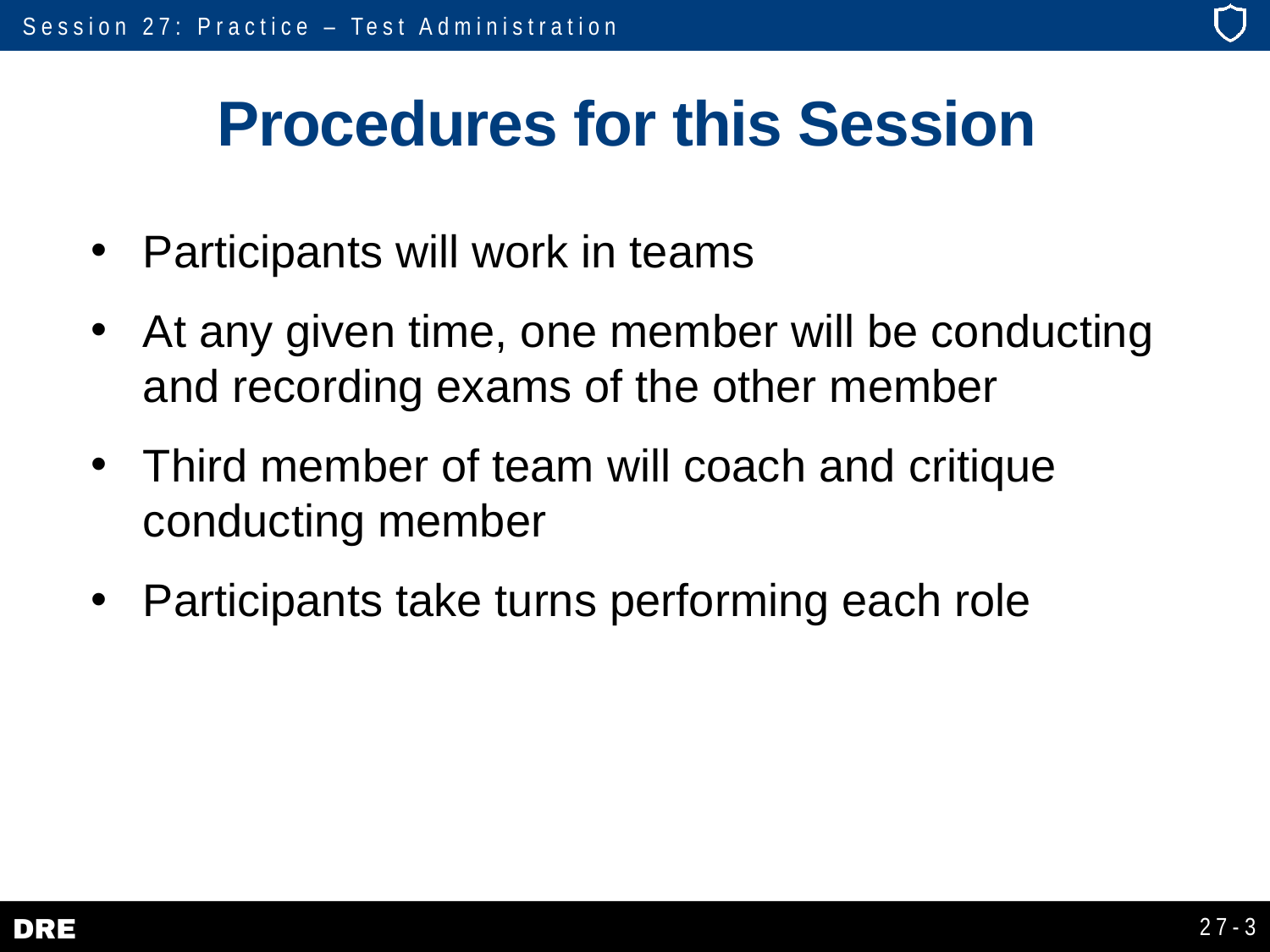

# Procedures for this Session
Participants will work in teams
At any given time, one member will be conducting and recording exams of the other member
Third member of team will coach and critique conducting member
Participants take turns performing each role
27-3